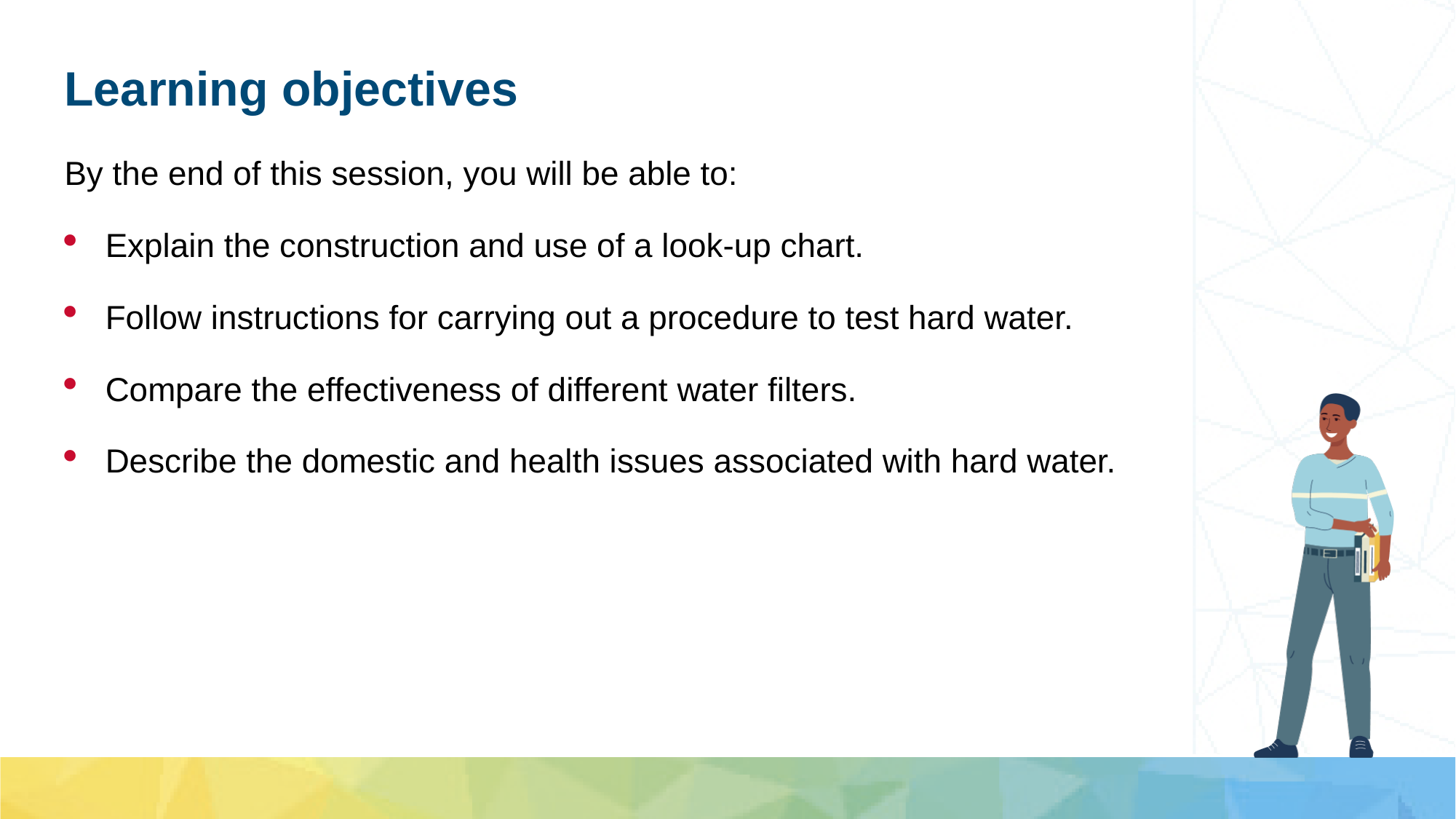

# Learning objectives
By the end of this session, you will be able to:
Explain the construction and use of a look-up chart.
Follow instructions for carrying out a procedure to test hard water.
Compare the effectiveness of different water filters.
Describe the domestic and health issues associated with hard water.